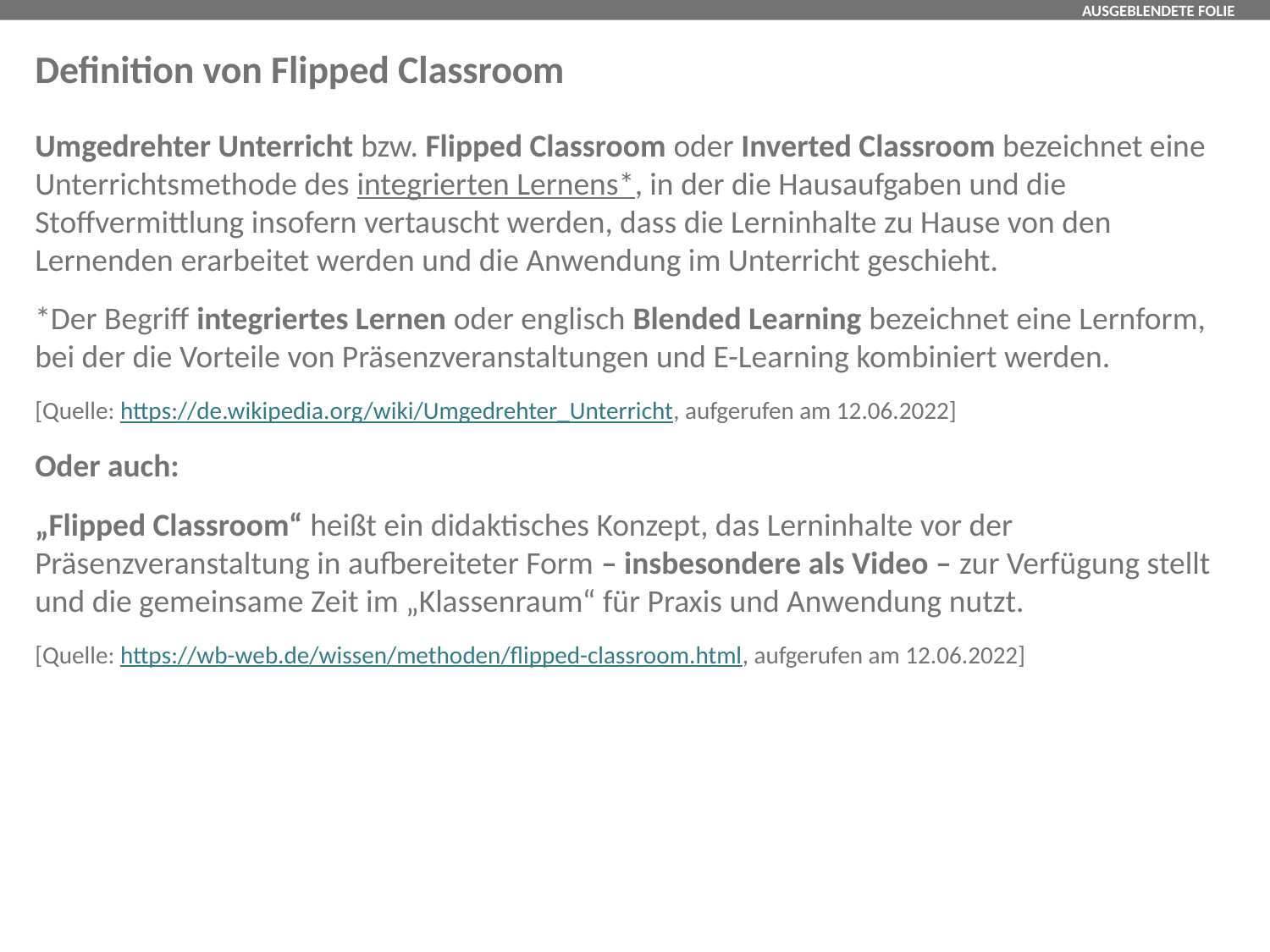

# Definition von Flipped Classroom
Umgedrehter Unterricht bzw. Flipped Classroom oder Inverted Classroom bezeichnet eine Unterrichtsmethode des integrierten Lernens*, in der die Hausaufgaben und die Stoffvermittlung insofern vertauscht werden, dass die Lerninhalte zu Hause von den Lernenden erarbeitet werden und die Anwendung im Unterricht geschieht.
*Der Begriff integriertes Lernen oder englisch Blended Learning bezeichnet eine Lernform, bei der die Vorteile von Präsenzveranstaltungen und E-Learning kombiniert werden.
[Quelle: https://de.wikipedia.org/wiki/Umgedrehter_Unterricht, aufgerufen am 12.06.2022]
Oder auch:
„Flipped Classroom“ heißt ein didaktisches Konzept, das Lerninhalte vor der Präsenzveranstaltung in aufbereiteter Form – insbesondere als Video – zur Verfügung stellt und die gemeinsame Zeit im „Klassenraum“ für Praxis und Anwendung nutzt.
[Quelle: https://wb-web.de/wissen/methoden/flipped-classroom.html, aufgerufen am 12.06.2022]